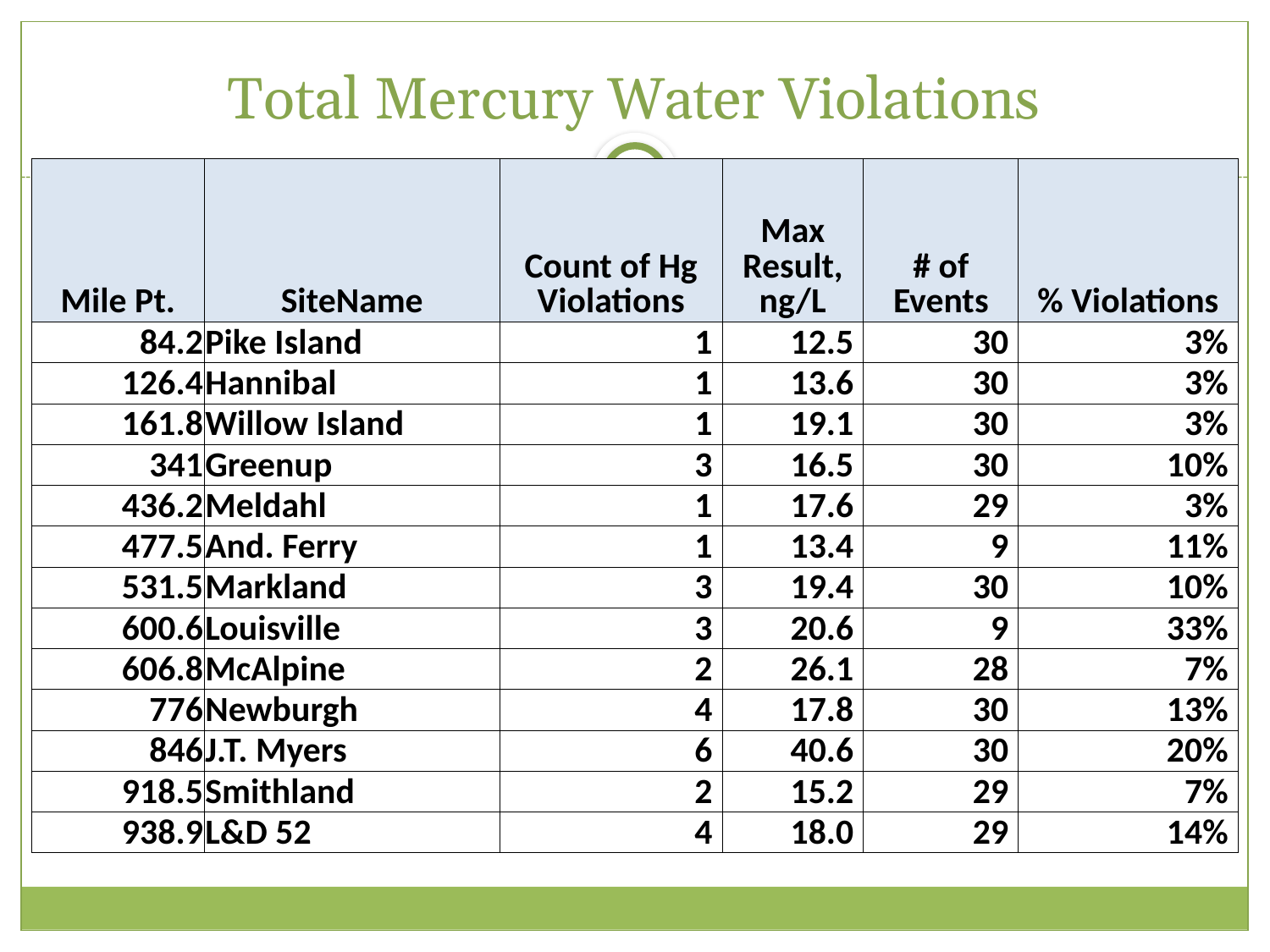

# Total Mercury Water Violations
| Mile Pt. | SiteName | Count of Hg Violations | Max Result, ng/L | # of Events | % Violations |
| --- | --- | --- | --- | --- | --- |
| 84.2 | Pike Island | 1 | 12.5 | 30 | 3% |
| 126.4 | Hannibal | 1 | 13.6 | 30 | 3% |
| 161.8 | Willow Island | 1 | 19.1 | 30 | 3% |
| 341 | Greenup | 3 | 16.5 | 30 | 10% |
| 436.2 | Meldahl | 1 | 17.6 | 29 | 3% |
| 477.5 | And. Ferry | 1 | 13.4 | 9 | 11% |
| 531.5 | Markland | 3 | 19.4 | 30 | 10% |
| 600.6 | Louisville | 3 | 20.6 | 9 | 33% |
| 606.8 | McAlpine | 2 | 26.1 | 28 | 7% |
| 776 | Newburgh | 4 | 17.8 | 30 | 13% |
| 846 | J.T. Myers | 6 | 40.6 | 30 | 20% |
| 918.5 | Smithland | 2 | 15.2 | 29 | 7% |
| 938.9 | L&D 52 | 4 | 18.0 | 29 | 14% |